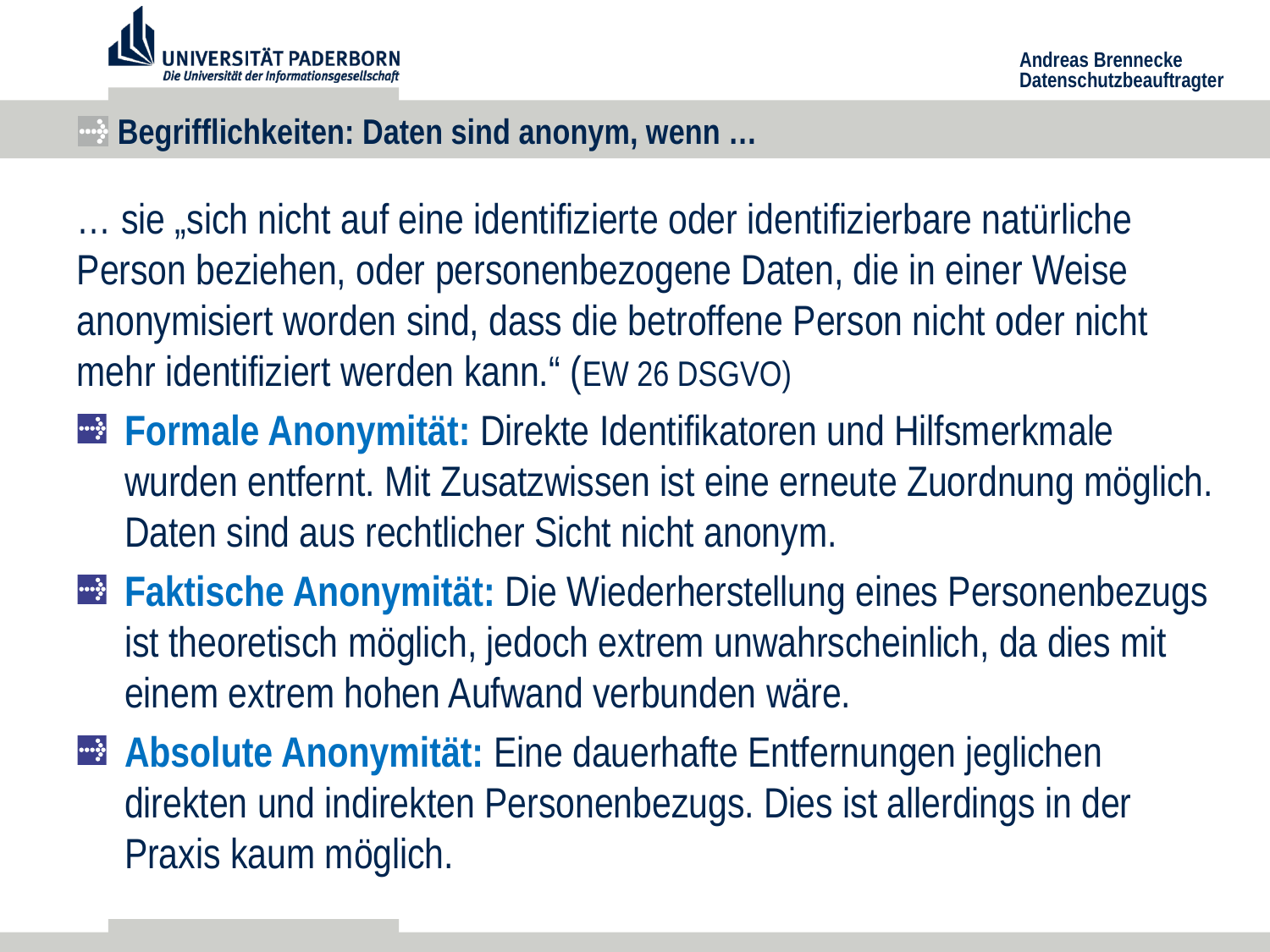

# Begrifflichkeiten: Daten sind anonym, wenn …
… sie „sich nicht auf eine identifizierte oder identifizierbare natürliche Person beziehen, oder personenbezogene Daten, die in einer Weise anonymisiert worden sind, dass die betroffene Person nicht oder nicht mehr identifiziert werden kann.“ (EW 26 DSGVO)
Formale Anonymität: Direkte Identifikatoren und Hilfsmerkmale wurden entfernt. Mit Zusatzwissen ist eine erneute Zuordnung möglich. Daten sind aus rechtlicher Sicht nicht anonym.
Faktische Anonymität: Die Wiederherstellung eines Personenbezugs ist theoretisch möglich, jedoch extrem unwahrscheinlich, da dies mit einem extrem hohen Aufwand verbunden wäre.
Absolute Anonymität: Eine dauerhafte Entfernungen jeglichen direkten und indirekten Personenbezugs. Dies ist allerdings in der Praxis kaum möglich.